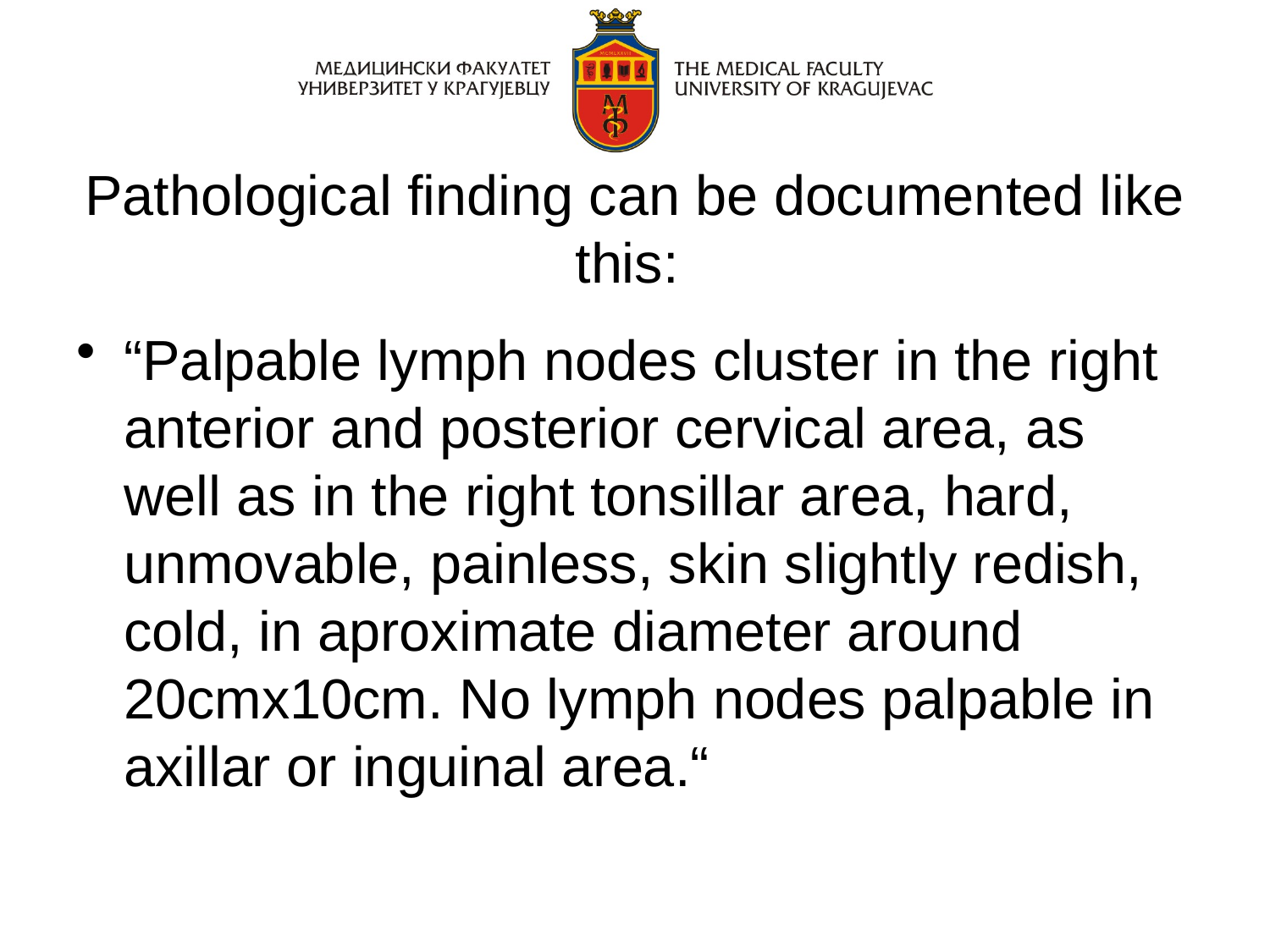

# Pathological finding can be documented like this:
“Palpable lymph nodes cluster in the right anterior and posterior cervical area, as well as in the right tonsillar area, hard, unmovable, painless, skin slightly redish, cold, in aproximate diameter around 20cmx10cm. No lymph nodes palpable in axillar or inguinal area.“